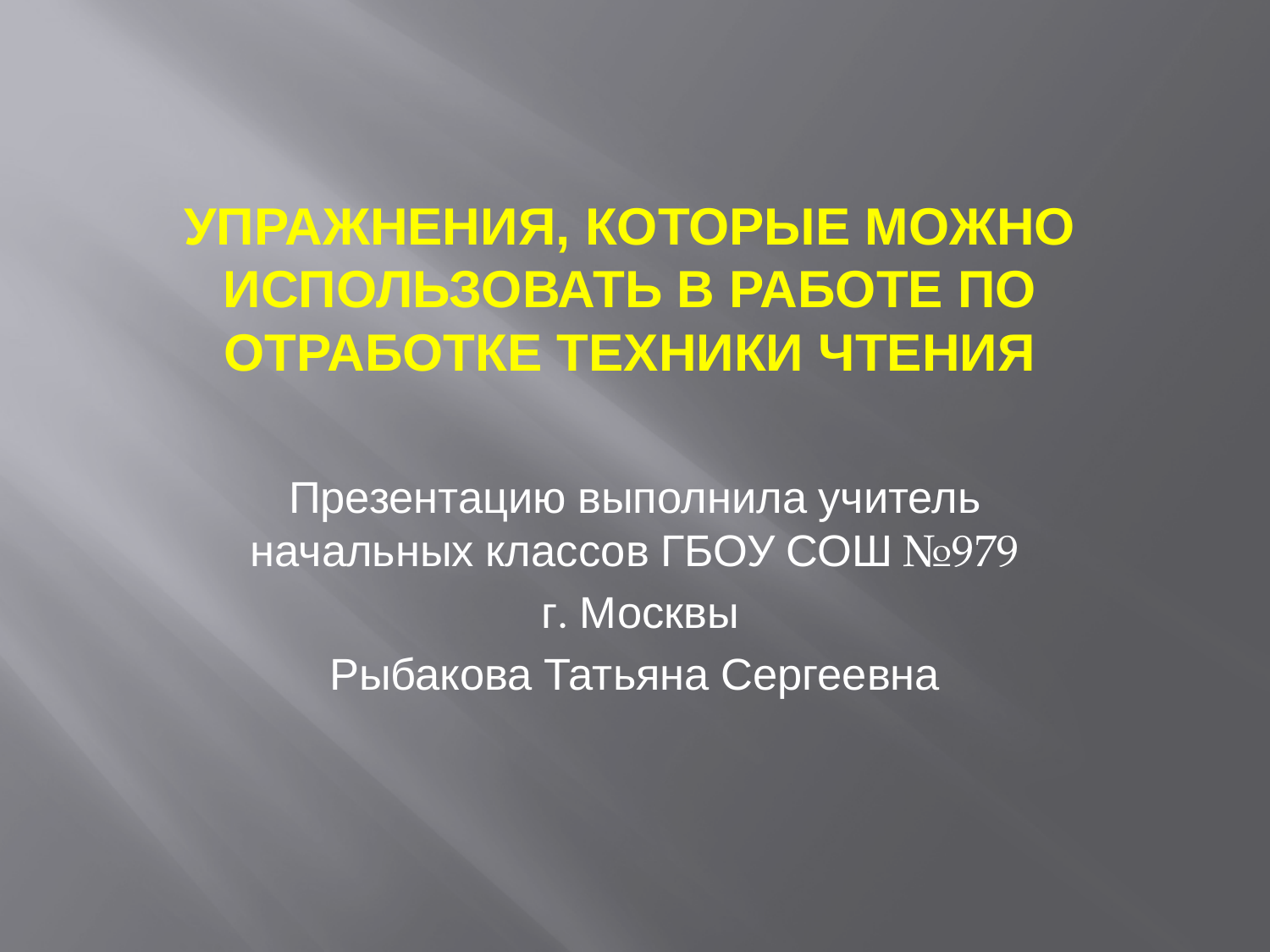

# Упражнения, которые можно использовать в работе по отработке техники чтения
Презентацию выполнила учитель начальных классов ГБОУ СОШ №979
 г. Москвы
Рыбакова Татьяна Сергеевна